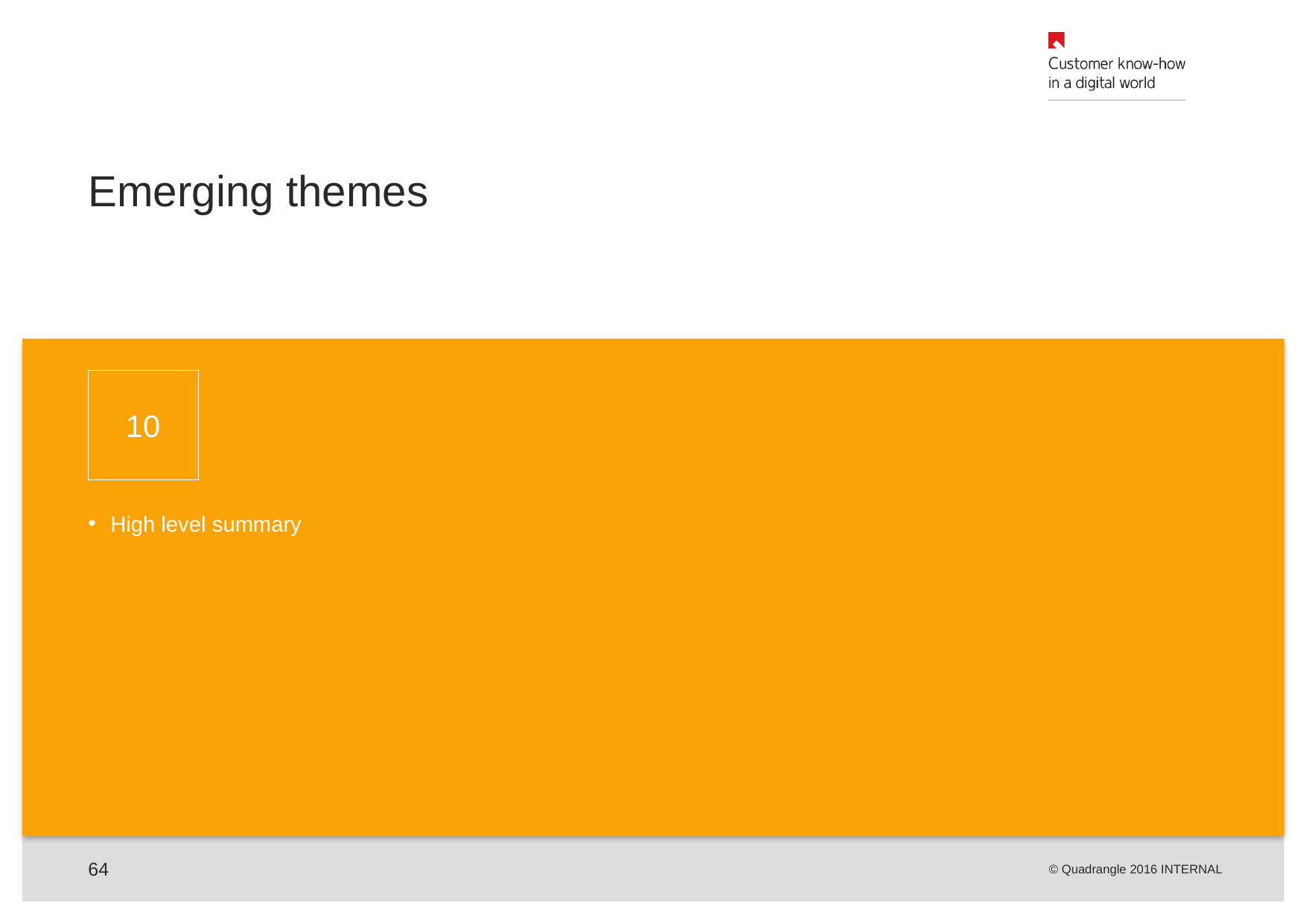

# Emerging themes
10
High level summary